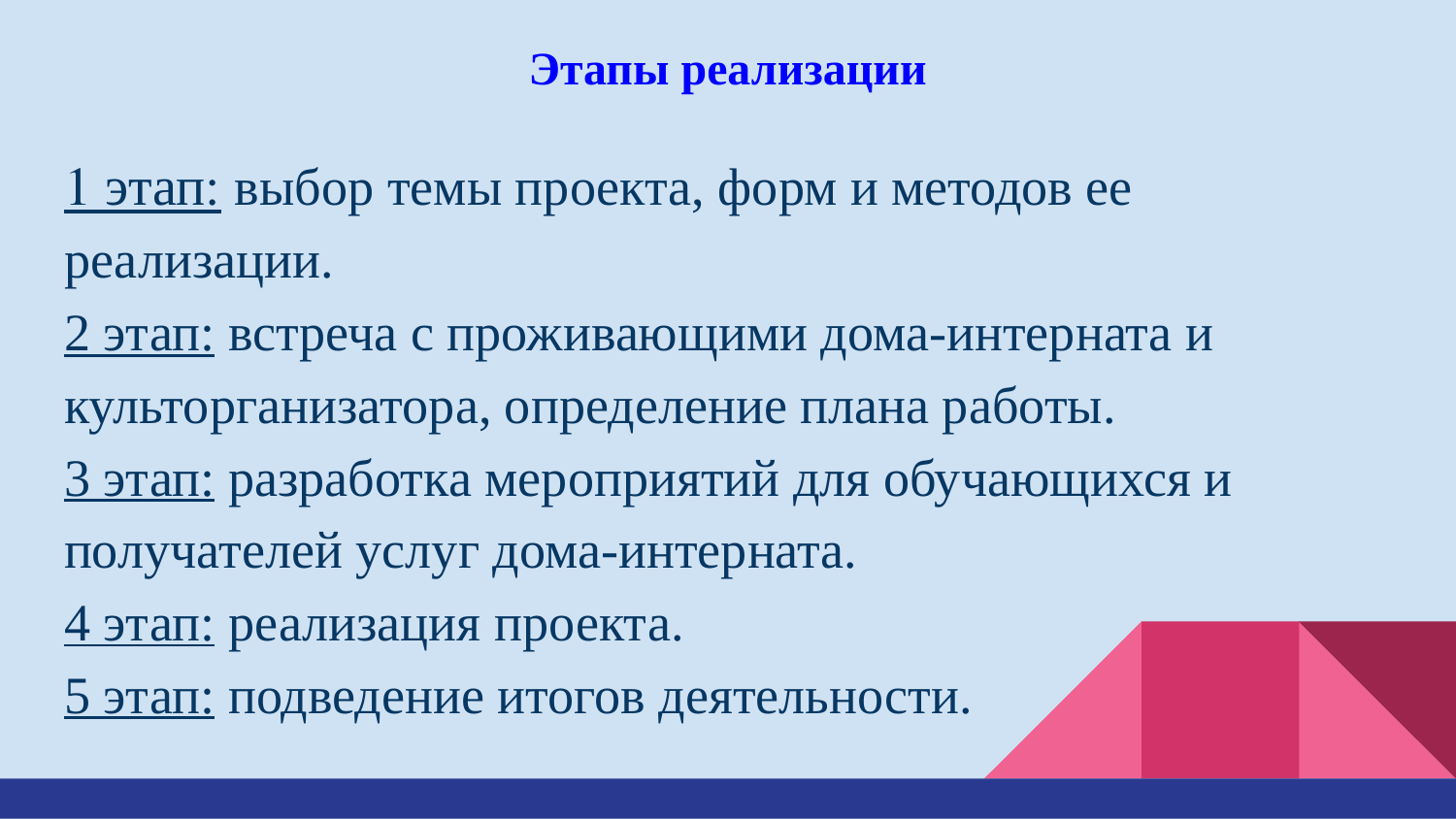

# Этапы реализации
1 этап: выбор темы проекта, форм и методов ее реализации.
2 этап: встреча с проживающими дома-интерната и культорганизатора, определение плана работы.
3 этап: разработка мероприятий для обучающихся и получателей услуг дома-интерната.
4 этап: реализация проекта.
5 этап: подведение итогов деятельности.